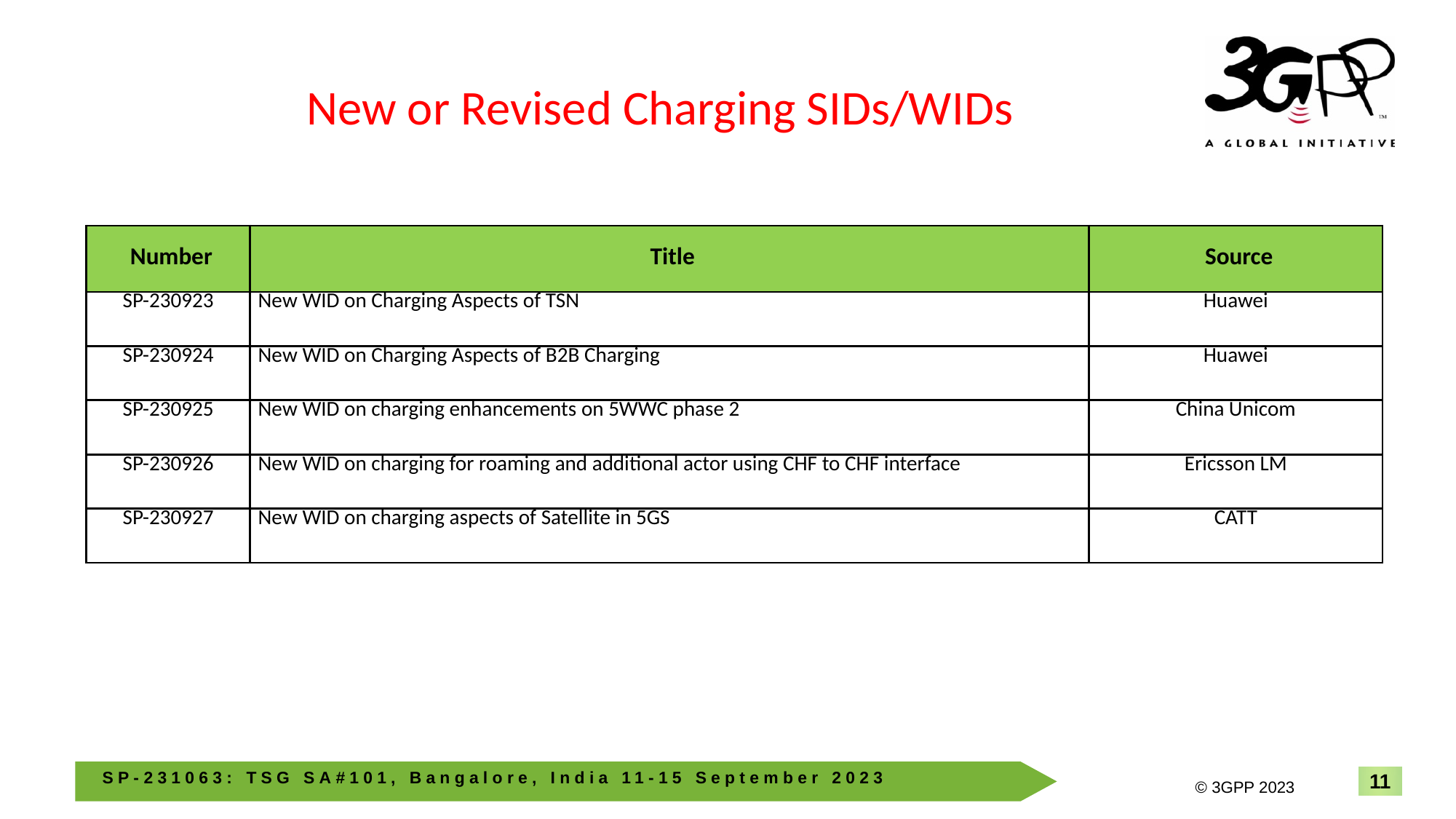

New or Revised Charging SIDs/WIDs
| Number | Title | Source |
| --- | --- | --- |
| SP-230923 | New WID on Charging Aspects of TSN | Huawei |
| SP-230924 | New WID on Charging Aspects of B2B Charging | Huawei |
| SP-230925 | New WID on charging enhancements on 5WWC phase 2 | China Unicom |
| SP-230926 | New WID on charging for roaming and additional actor using CHF to CHF interface | Ericsson LM |
| SP-230927 | New WID on charging aspects of Satellite in 5GS | CATT |